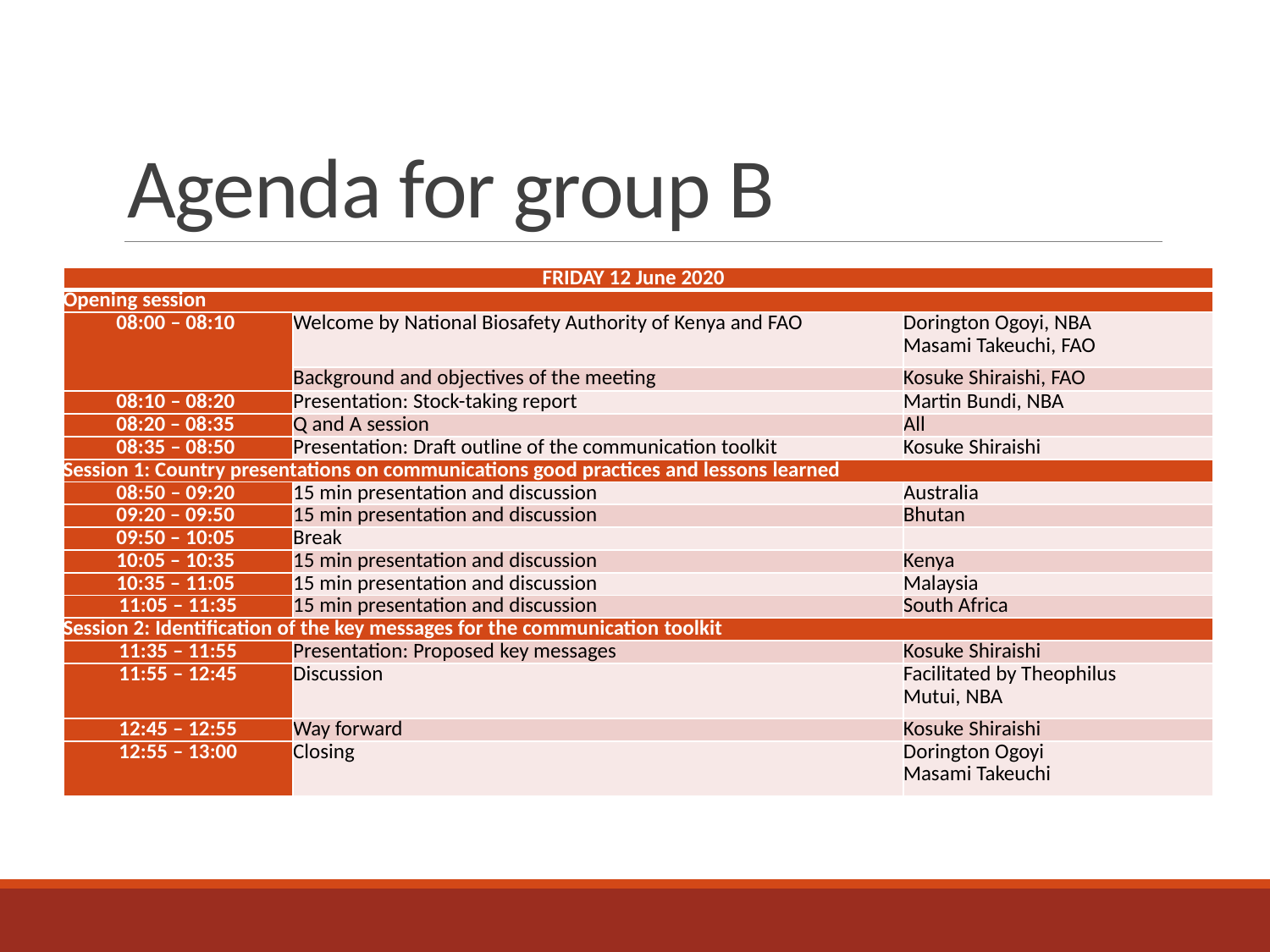

# Agenda for group B
| FRIDAY 12 June 2020 |  |  |
| --- | --- | --- |
| Opening session |  |  |
| 08:00 – 08:10 | Welcome by National Biosafety Authority of Kenya and FAO | Dorington Ogoyi, NBA  Masami Takeuchi, FAO |
|  | Background and objectives of the meeting | Kosuke Shiraishi, FAO |
| 08:10 – 08:20 | Presentation: Stock-taking report | Martin Bundi, NBA |
| 08:20 – 08:35 | Q and A session | All |
| 08:35 – 08:50 | Presentation: Draft outline of the communication toolkit | Kosuke Shiraishi |
| Session 1: Country presentations on communications good practices and lessons learned |  |  |
| 08:50 – 09:20 | 15 min presentation and discussion | Australia |
| 09:20 – 09:50 | 15 min presentation and discussion | Bhutan |
| 09:50 – 10:05 | Break |  |
| 10:05 – 10:35 | 15 min presentation and discussion | Kenya |
| 10:35 – 11:05 | 15 min presentation and discussion | Malaysia |
| 11:05 – 11:35 | 15 min presentation and discussion | South Africa |
| Session 2: Identification of the key messages for the communication toolkit |  |  |
| 11:35 – 11:55 | Presentation: Proposed key messages | Kosuke Shiraishi |
| 11:55 – 12:45 | Discussion | Facilitated by Theophilus Mutui, NBA |
| 12:45 – 12:55 | Way forward | Kosuke Shiraishi |
| 12:55 – 13:00 | Closing | Dorington Ogoyi  Masami Takeuchi |